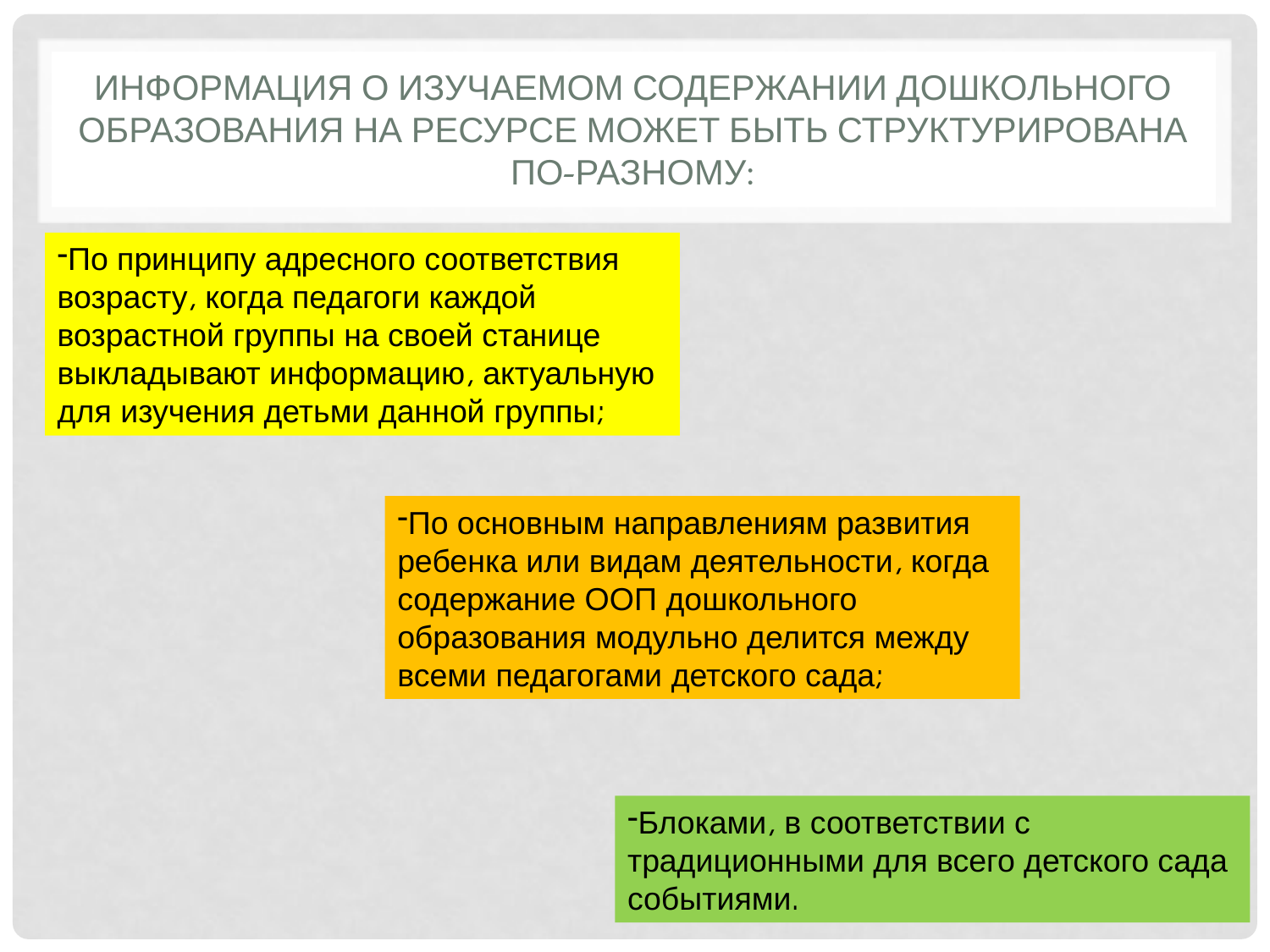

# Информация о изучаемом содержании дошкольного образования на ресурсе может быть структурирована по-разному:
По принципу адресного соответствия возрасту, когда педагоги каждой возрастной группы на своей станице выкладывают информацию, актуальную для изучения детьми данной группы;
По основным направлениям развития ребенка или видам деятельности, когда содержание ООП дошкольного образования модульно делится между всеми педагогами детского сада;
Блоками, в соответствии с традиционными для всего детского сада событиями.